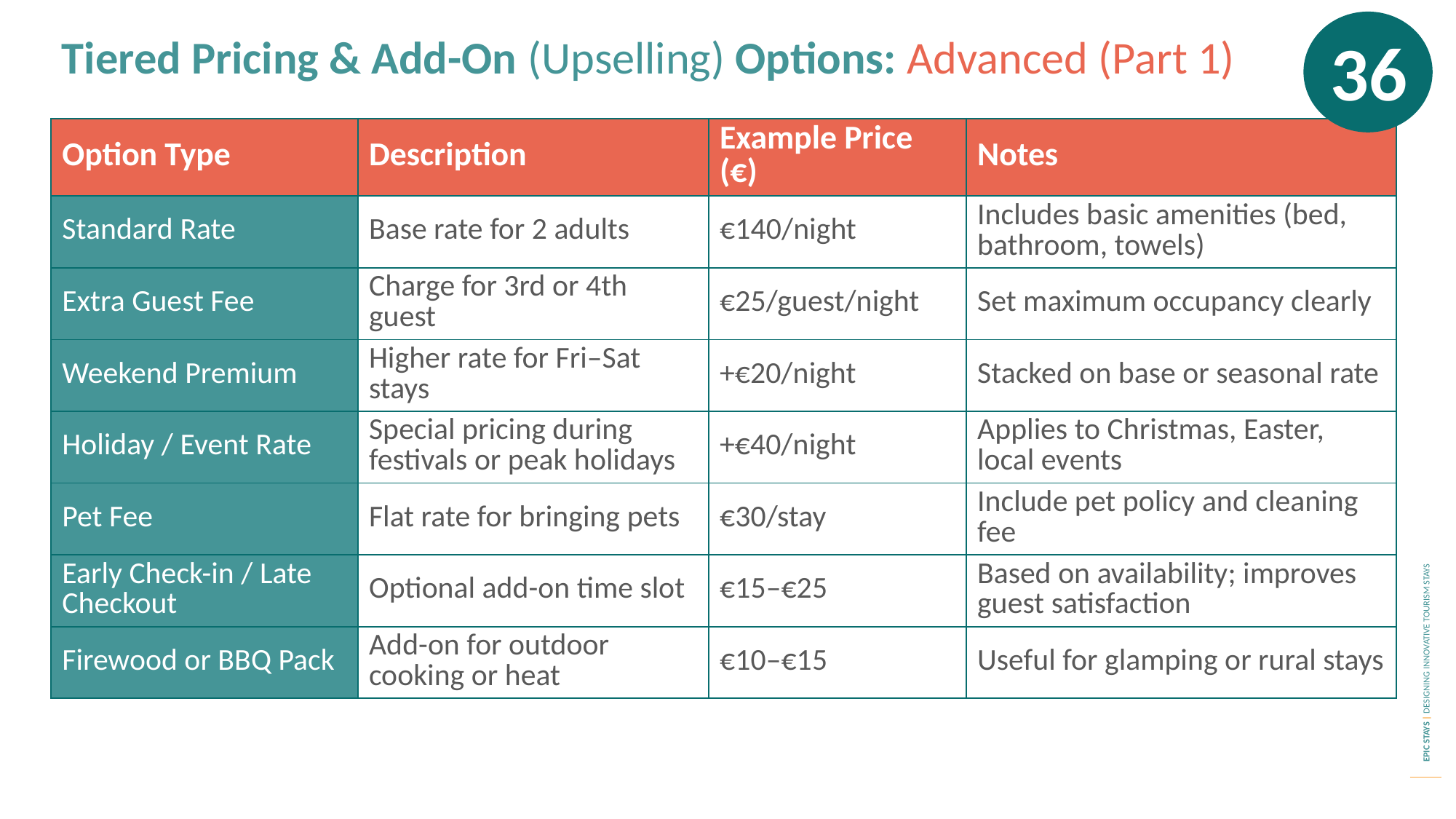

36
Tiered Pricing & Add-On (Upselling) Options: Advanced (Part 1)
| Option Type | Description | Example Price (€) | Notes |
| --- | --- | --- | --- |
| Standard Rate | Base rate for 2 adults | €140/night | Includes basic amenities (bed, bathroom, towels) |
| Extra Guest Fee | Charge for 3rd or 4th guest | €25/guest/night | Set maximum occupancy clearly |
| Weekend Premium | Higher rate for Fri–Sat stays | +€20/night | Stacked on base or seasonal rate |
| Holiday / Event Rate | Special pricing during festivals or peak holidays | +€40/night | Applies to Christmas, Easter, local events |
| Pet Fee | Flat rate for bringing pets | €30/stay | Include pet policy and cleaning fee |
| Early Check-in / Late Checkout | Optional add-on time slot | €15–€25 | Based on availability; improves guest satisfaction |
| Firewood or BBQ Pack | Add-on for outdoor cooking or heat | €10–€15 | Useful for glamping or rural stays |